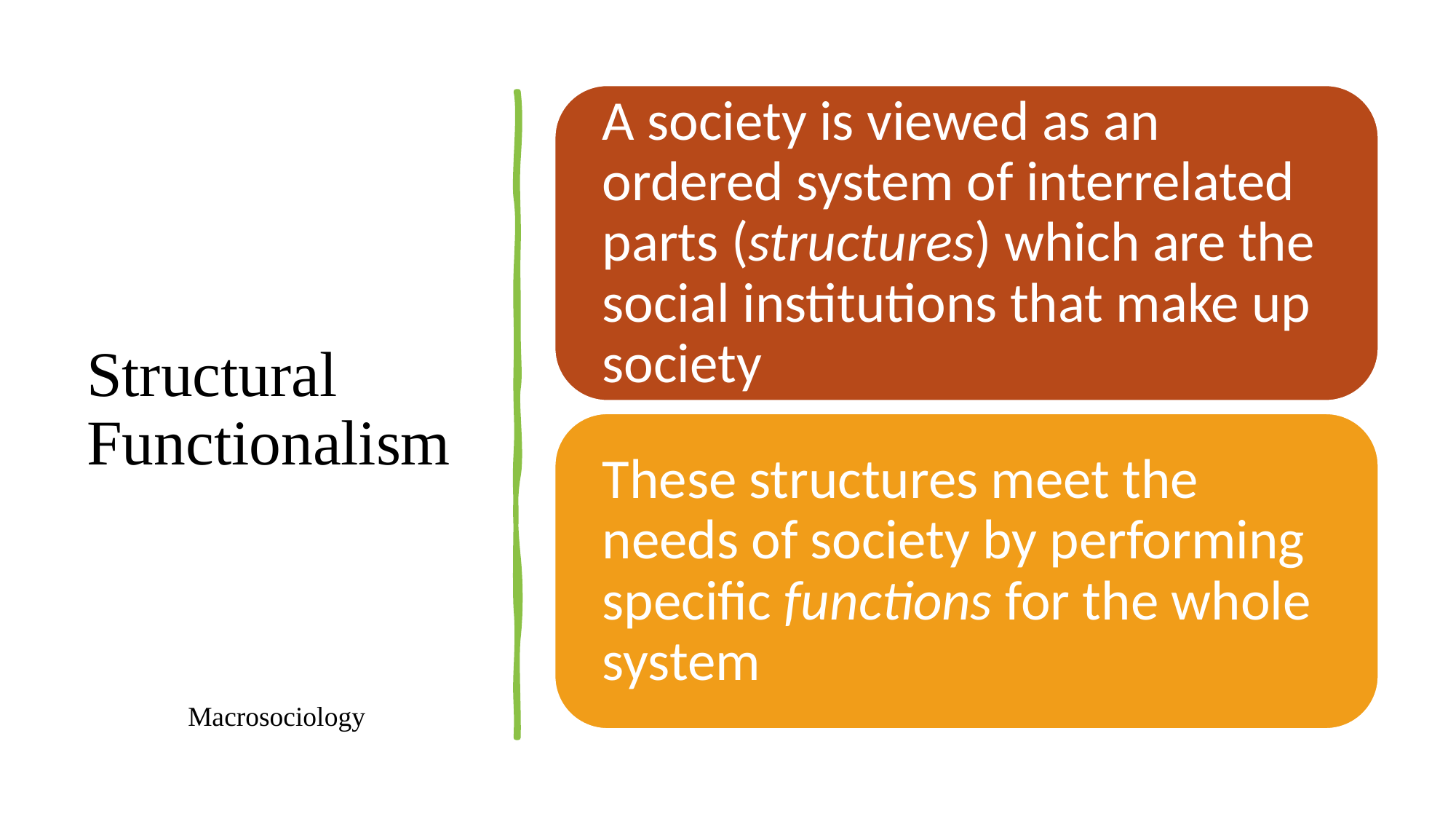

A society is viewed as an ordered system of interrelated parts (structures) which are the social institutions that make up society
These structures meet the needs of society by performing specific functions for the whole system
# Structural Functionalism

Macrosociology